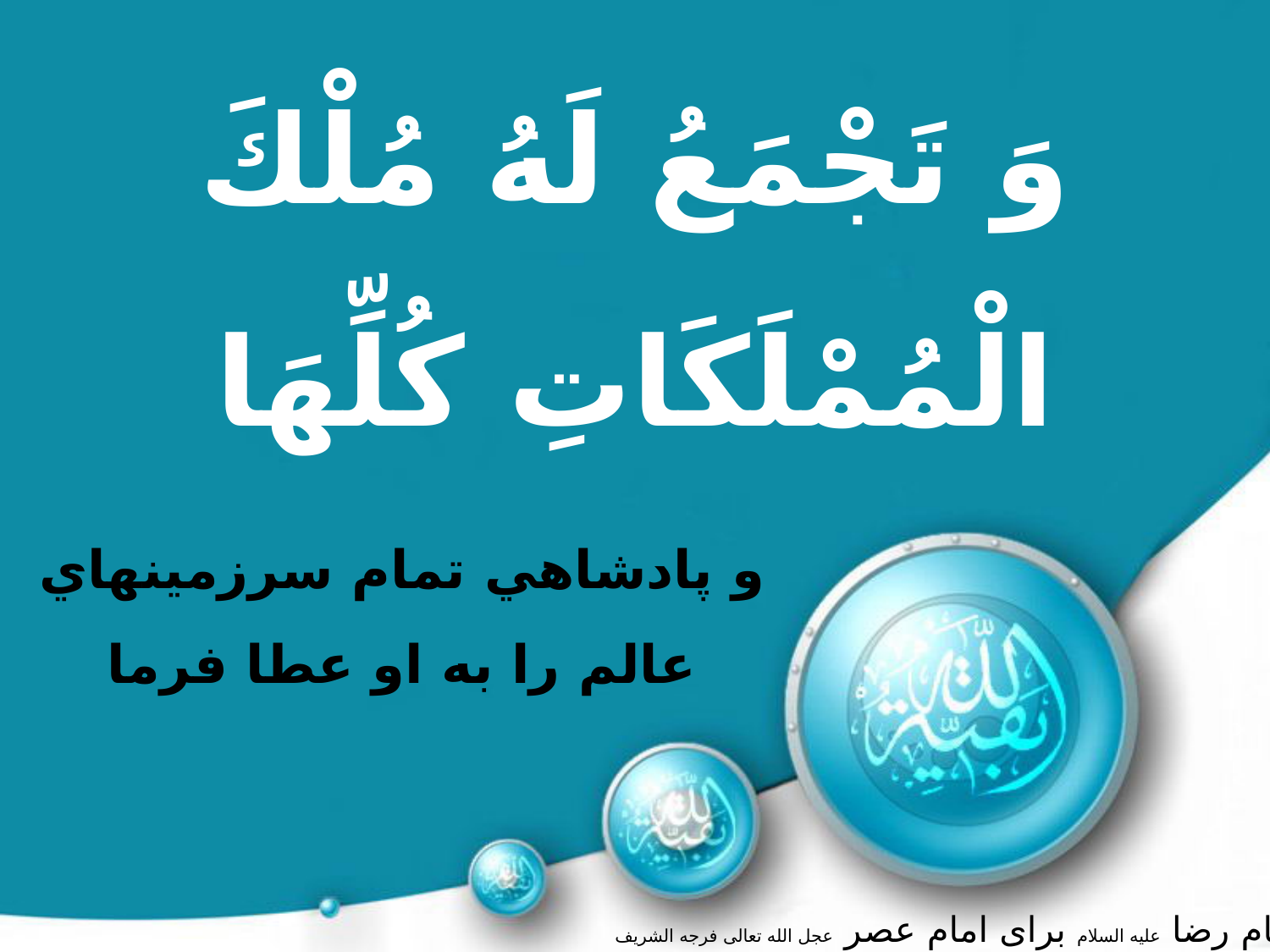

وَ تَجْمَعُ لَهُ مُلْكَ الْمُمْلَكَاتِ كُلِّهَا
و پادشاهي تمام سرزمينهاي عالم را به او عطا فرما